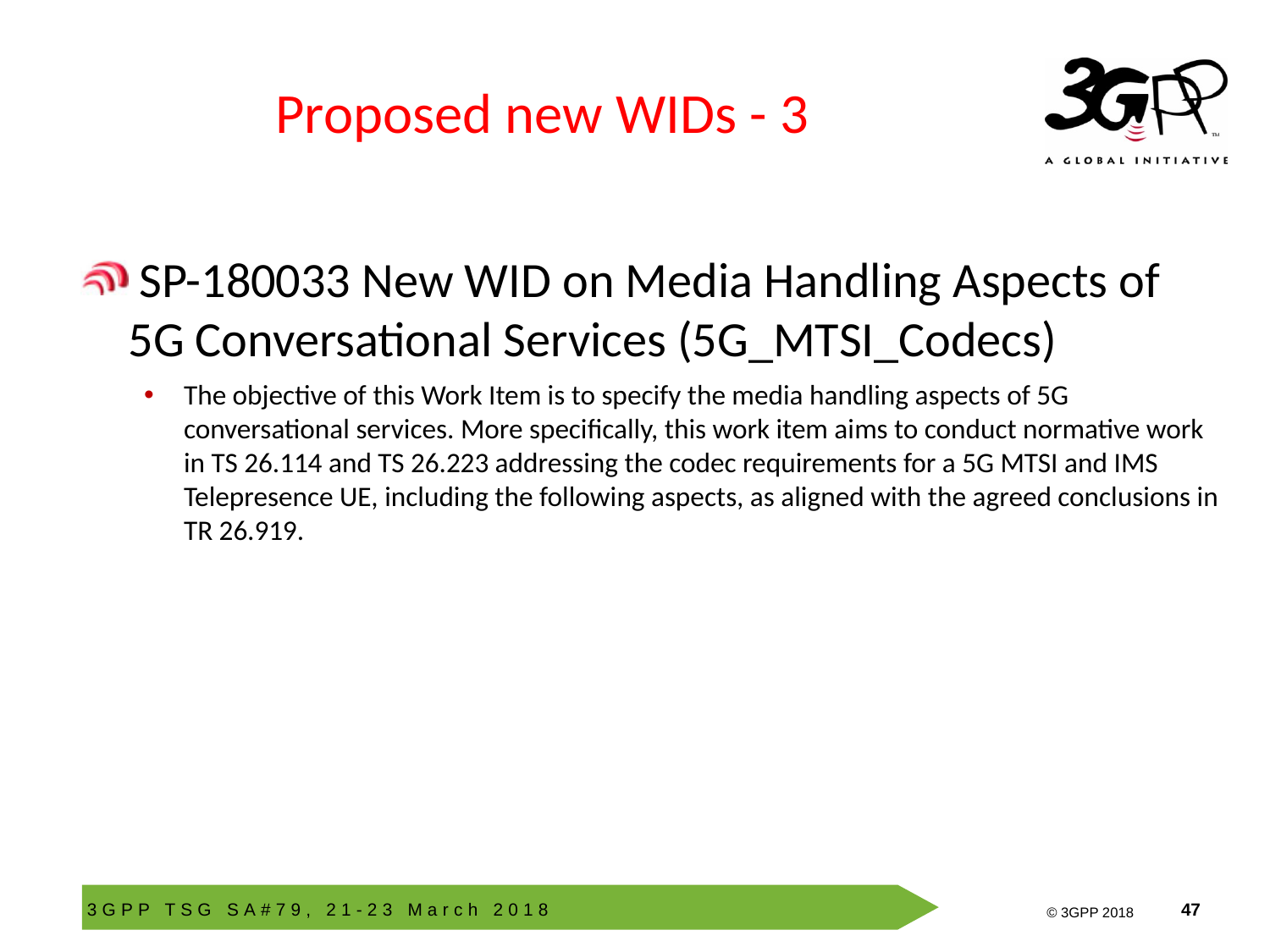

# Proposed new WIDs - 3

 SP-180033 New WID on Media Handling Aspects of 5G Conversational Services (5G_MTSI_Codecs)
The objective of this Work Item is to specify the media handling aspects of 5G conversational services. More specifically, this work item aims to conduct normative work in TS 26.114 and TS 26.223 addressing the codec requirements for a 5G MTSI and IMS Telepresence UE, including the following aspects, as aligned with the agreed conclusions in TR 26.919.